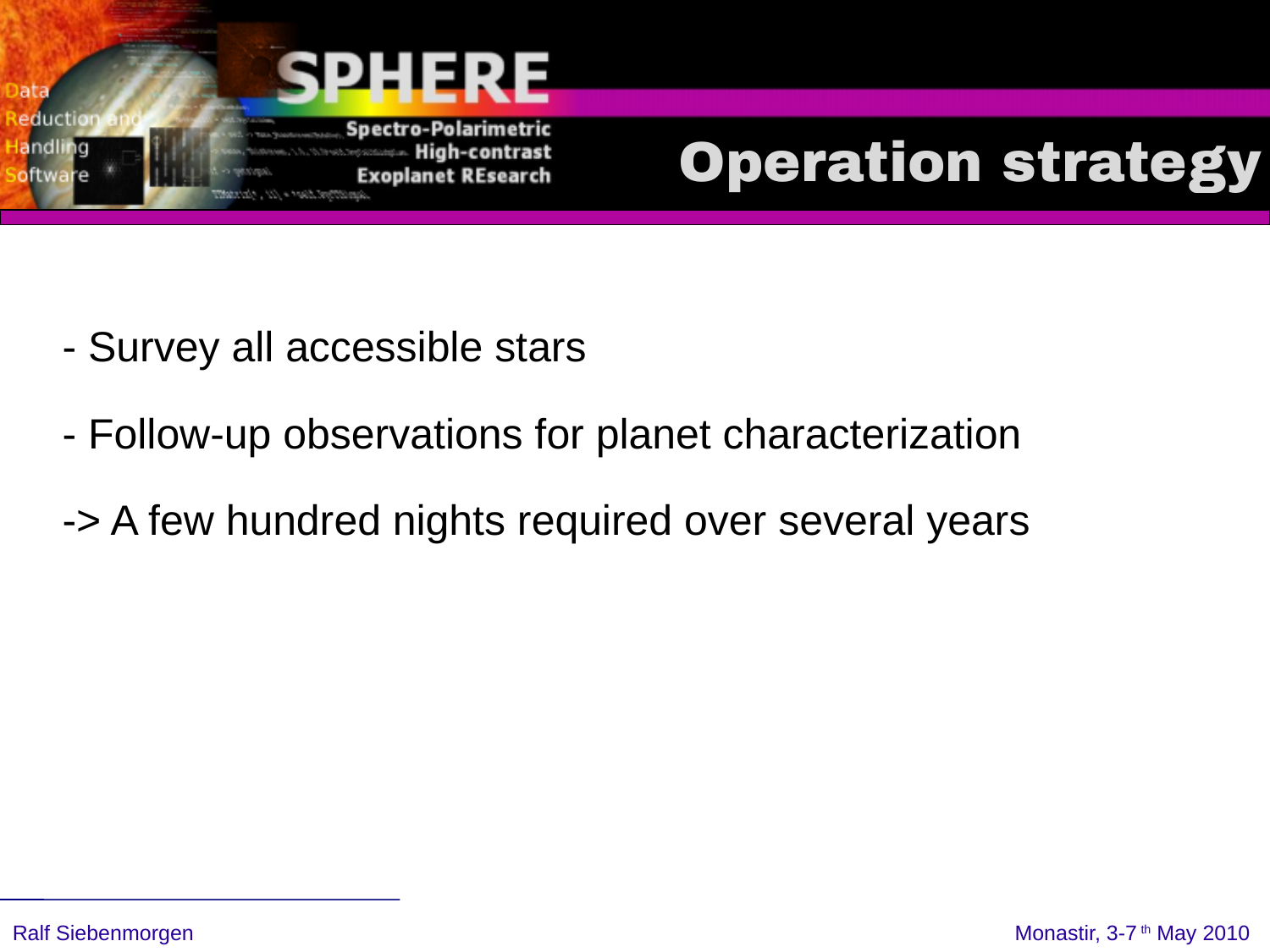

Operation strategy
- Survey all accessible stars
- Follow-up observations for planet characterization
-> A few hundred nights required over several years